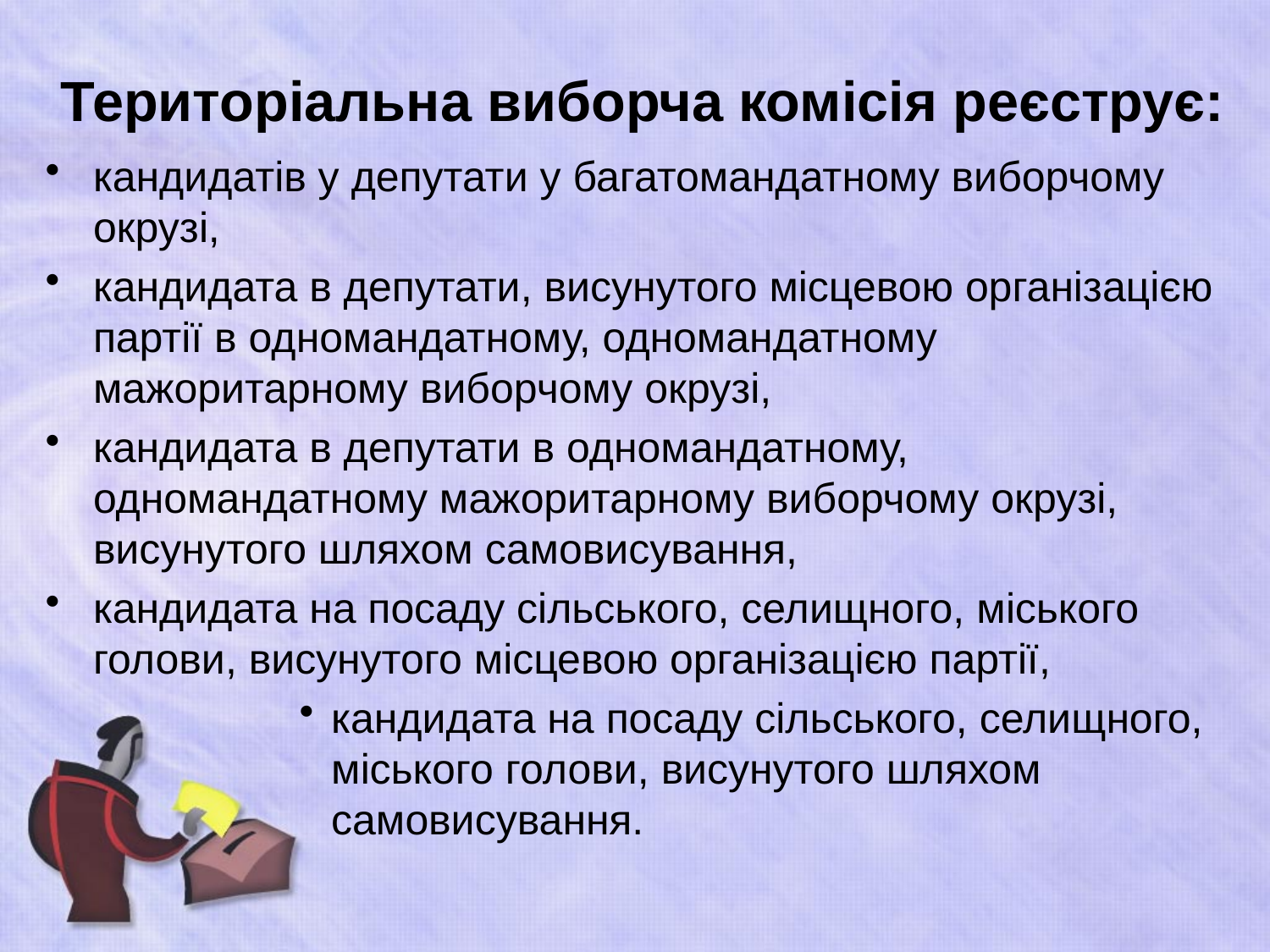

# Територіальна виборча комісія реєструє:
кандидатів у депутати у багатомандатному виборчому окрузі,
кандидата в депутати, висунутого місцевою організацією партії в одномандатному, одномандатному мажоритарному виборчому окрузі,
кандидата в депутати в одномандатному, одномандатному мажоритарному виборчому окрузі, висунутого шляхом самовисування,
кандидата на посаду сільського, селищного, міського голови, висунутого місцевою організацією партії,
кандидата на посаду сільського, селищного, міського голови, висунутого шляхом самовисування.